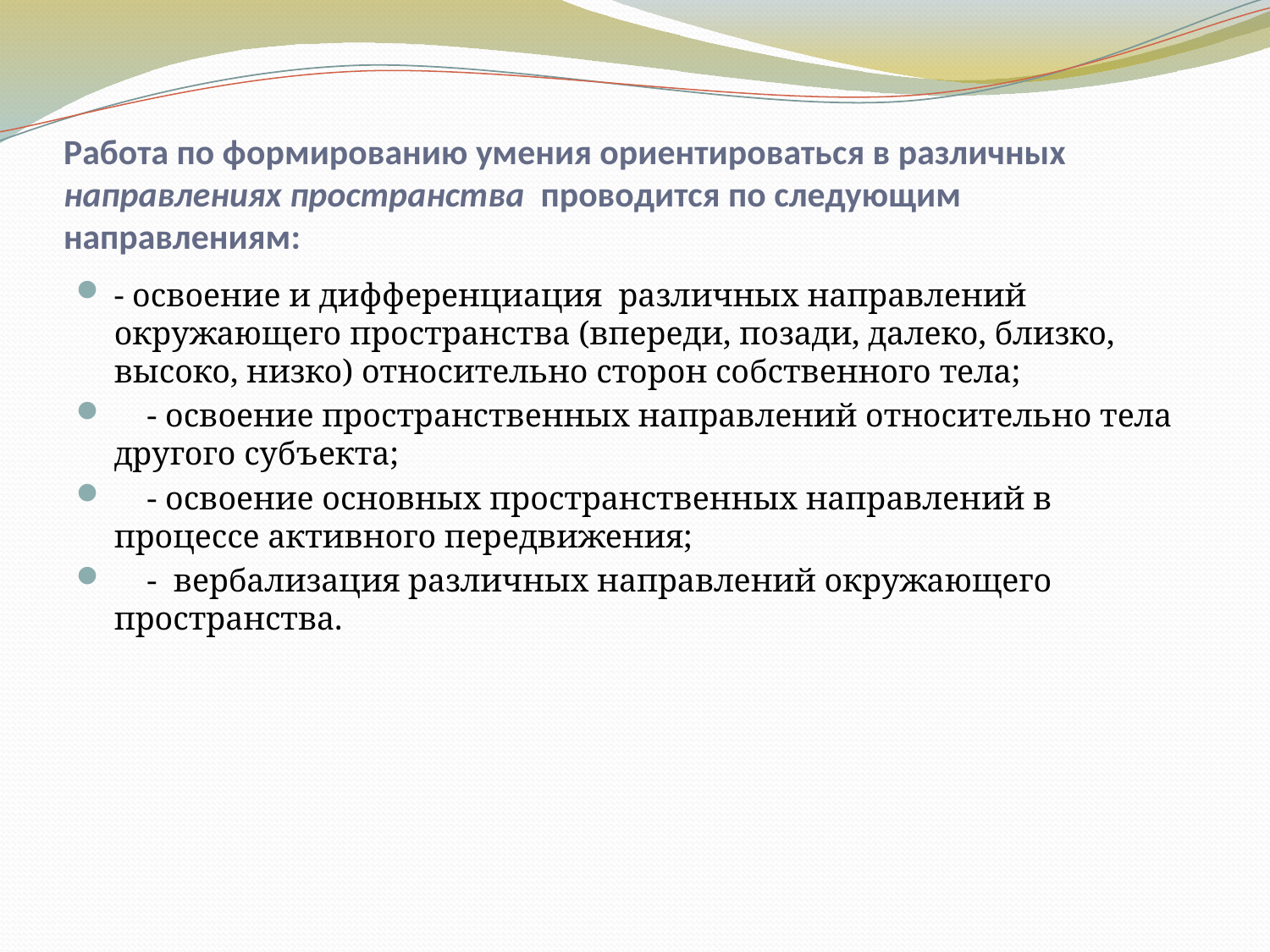

# Работа по формированию умения ориентироваться в различных направлениях пространства  проводится по следующим направлениям:
- освоение и дифференциация  различных направлений окружающего пространства (впереди, позади, далеко, близко, высоко, низко) относительно сторон собственного тела;
    - освоение пространственных направлений относительно тела другого субъекта;
    - освоение основных пространственных направлений в процессе активного передвижения;
    -  вербализация различных направлений окружающего пространства.